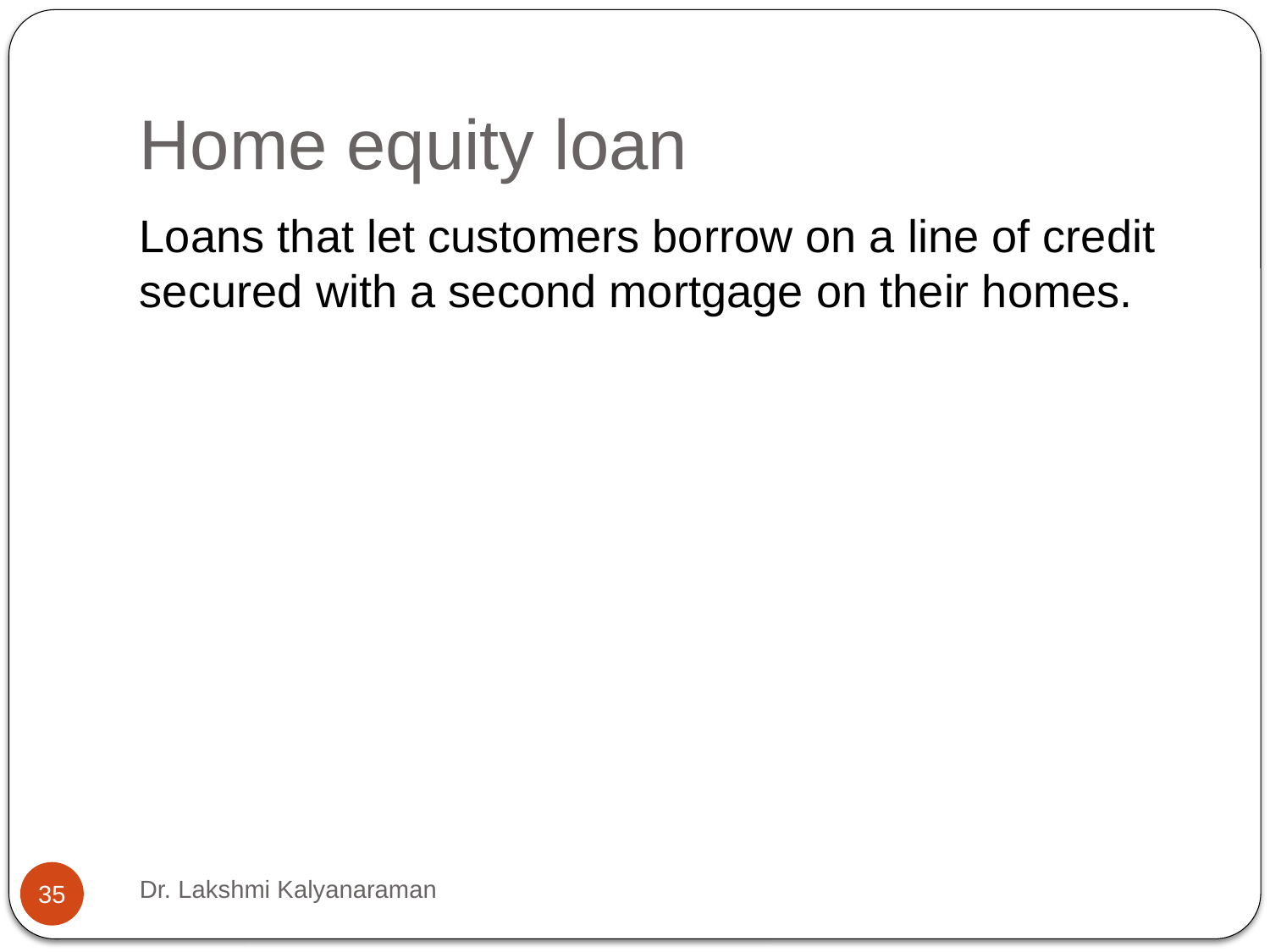

# Home equity loan
Loans that let customers borrow on a line of credit secured with a second mortgage on their homes.
Dr. Lakshmi Kalyanaraman
35